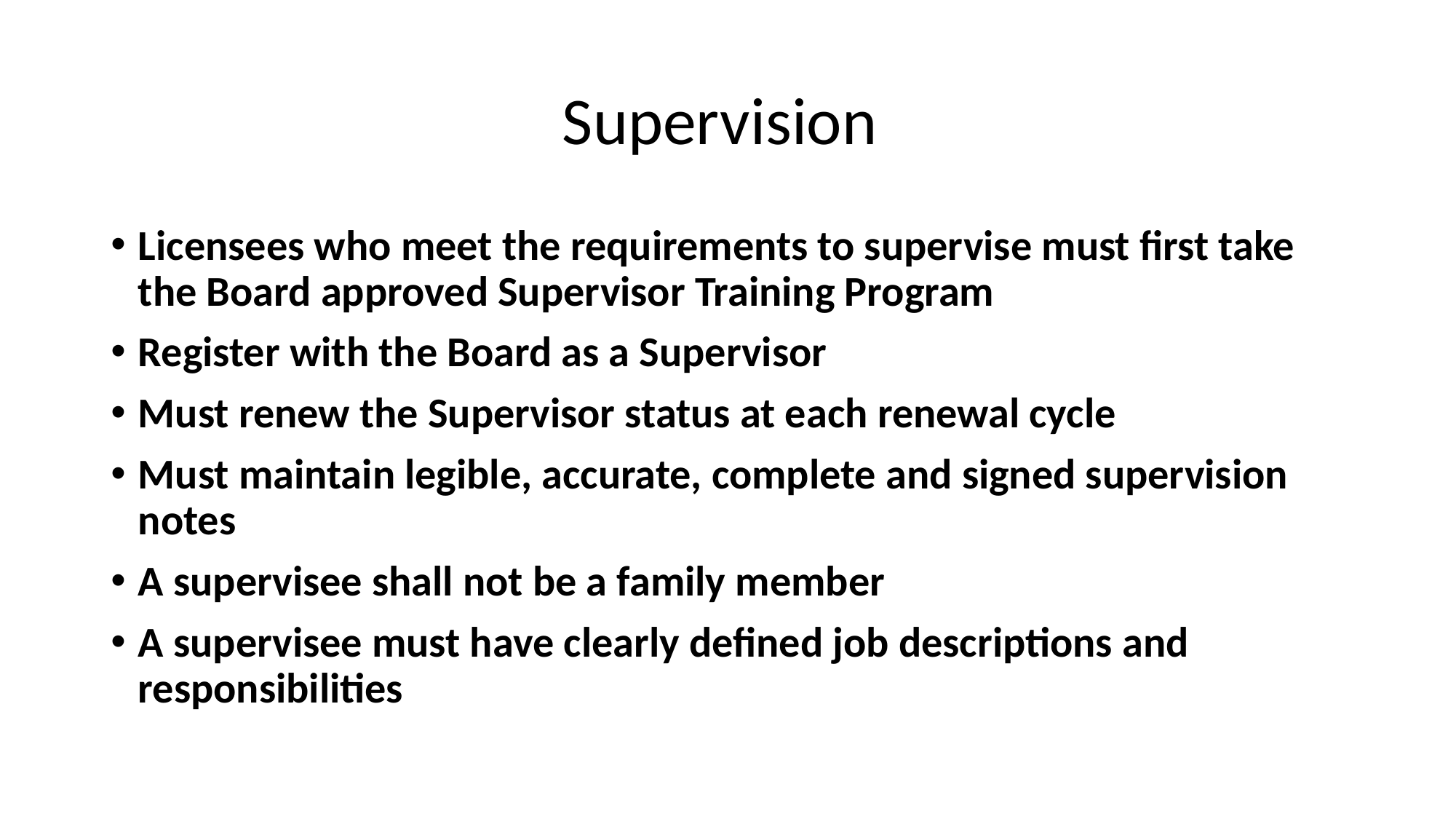

# Supervision
Licensees who meet the requirements to supervise must first take the Board approved Supervisor Training Program
Register with the Board as a Supervisor
Must renew the Supervisor status at each renewal cycle
Must maintain legible, accurate, complete and signed supervision notes
A supervisee shall not be a family member
A supervisee must have clearly defined job descriptions and responsibilities